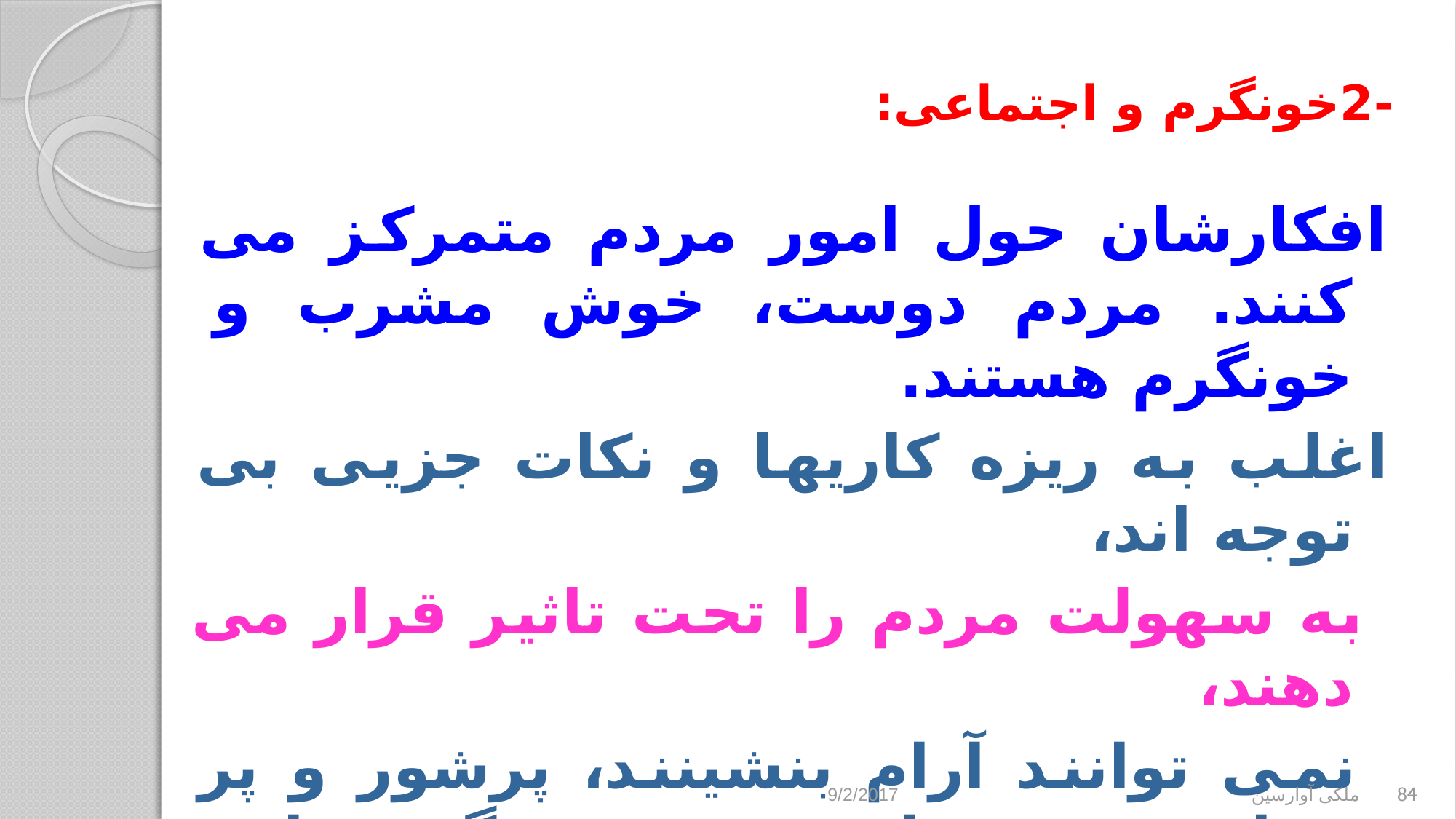

# -2خونگرم و اجتماعی:
افکارشان حول امور مردم متمرکز می کنند. مردم دوست، خوش مشرب و خونگرم هستند.
اغلب به ریزه کاریها و نکات جزیی بی توجه اند،
 به سهولت مردم را تحت تاثیر قرار می دهند،
 نمی توانند آرام بنشینند، پرشور و پر حرارت و دوستار تفریح و سرگرمی اند،
 احساسات خود را بی پروا آشکار می کنند، اهل تغییراند.
9/2/2017
ملکی آوارسین
84